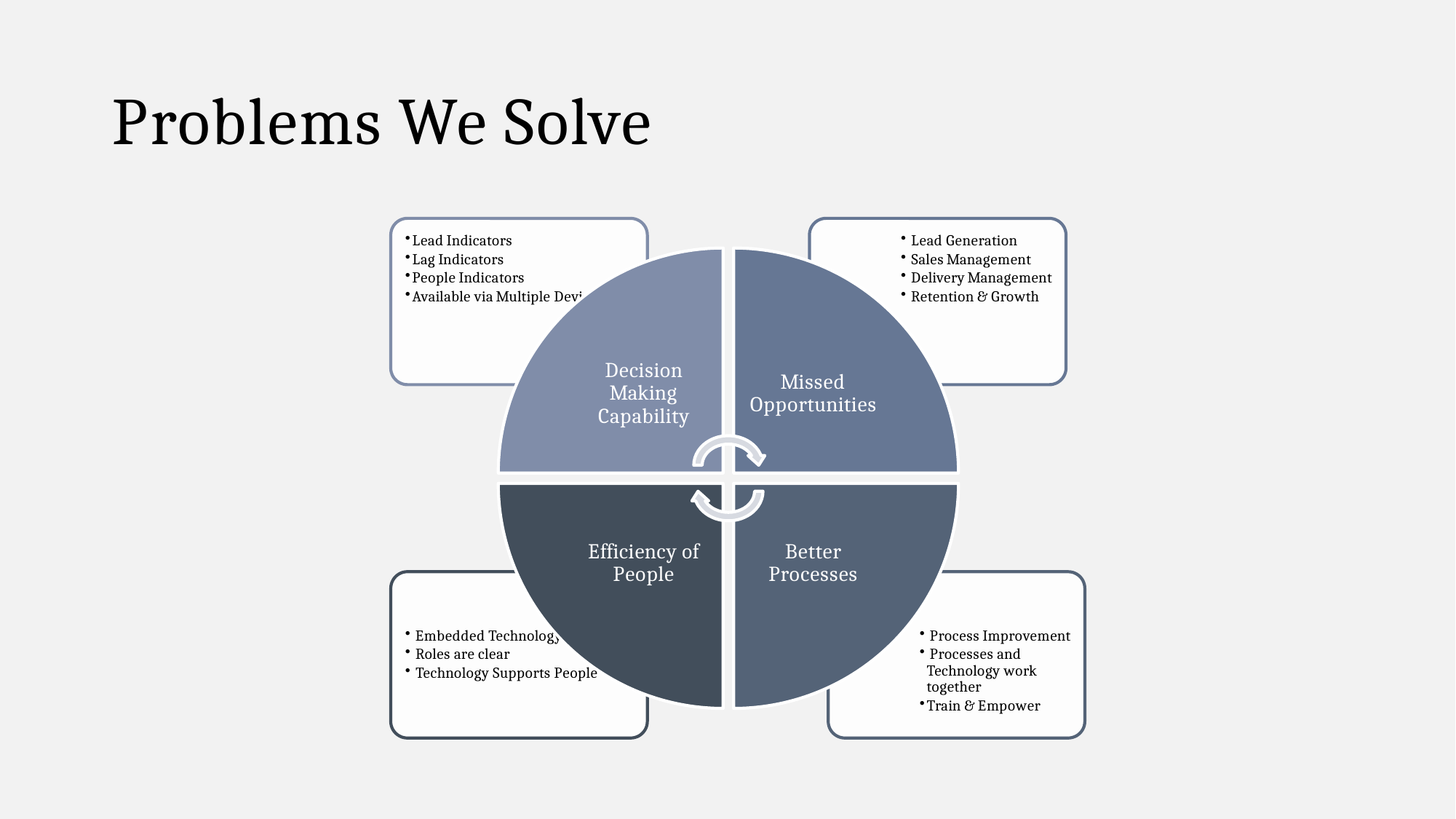

# Problems We Solve
 Process Improvement
 Processes and Technology work together
Train & Empower
 Embedded Technology
 Roles are clear
 Technology Supports People
 Lead Generation
 Sales Management
 Delivery Management
 Retention & Growth
Lead Indicators
Lag Indicators
People Indicators
Available via Multiple Devices
Decision Making Capability
Missed Opportunities
Better Processes
Efficiency of People